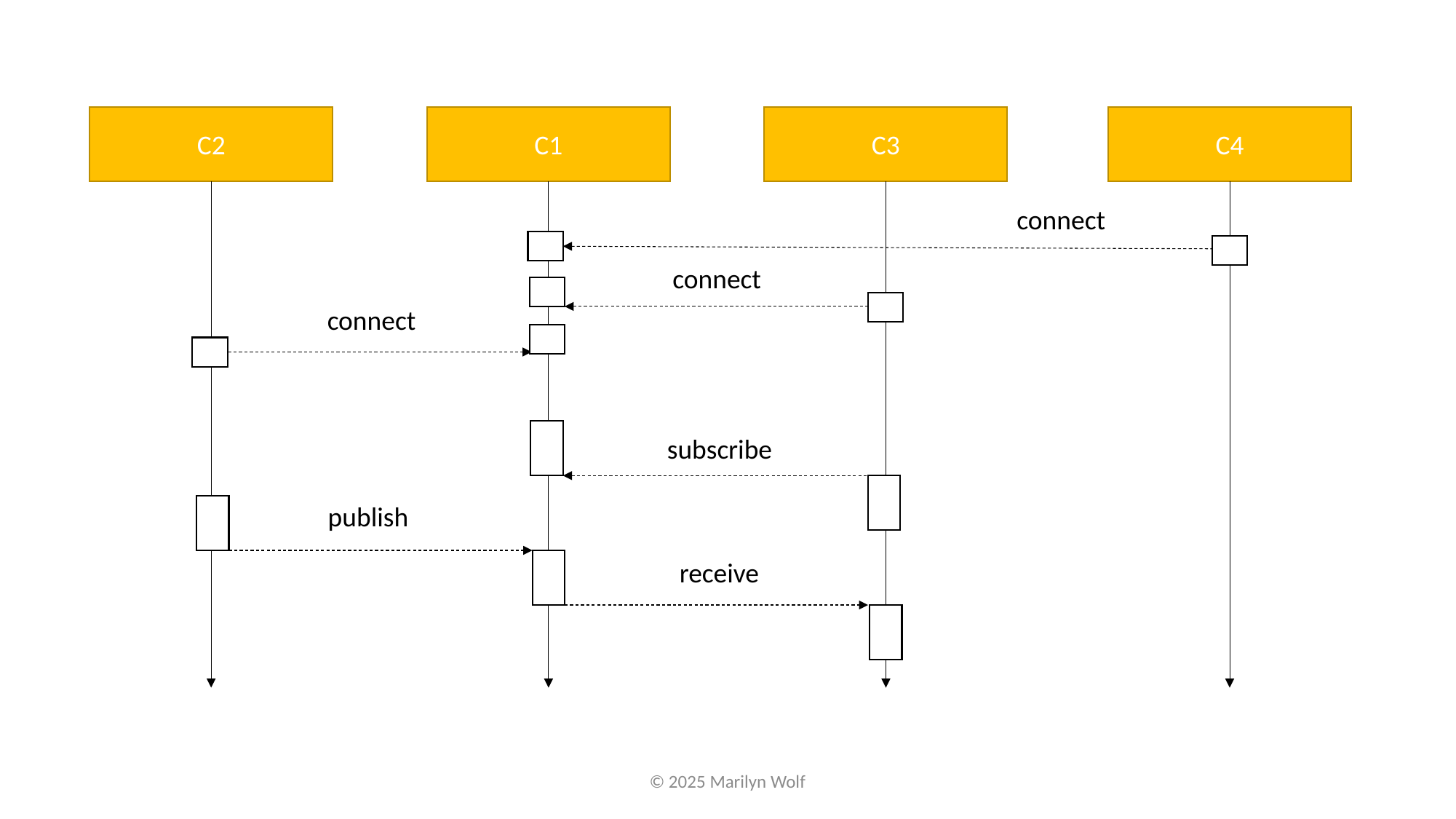

C2
C1
C3
C4
connect

connect

connect

subscribe

publish

receive

© 2025 Marilyn Wolf